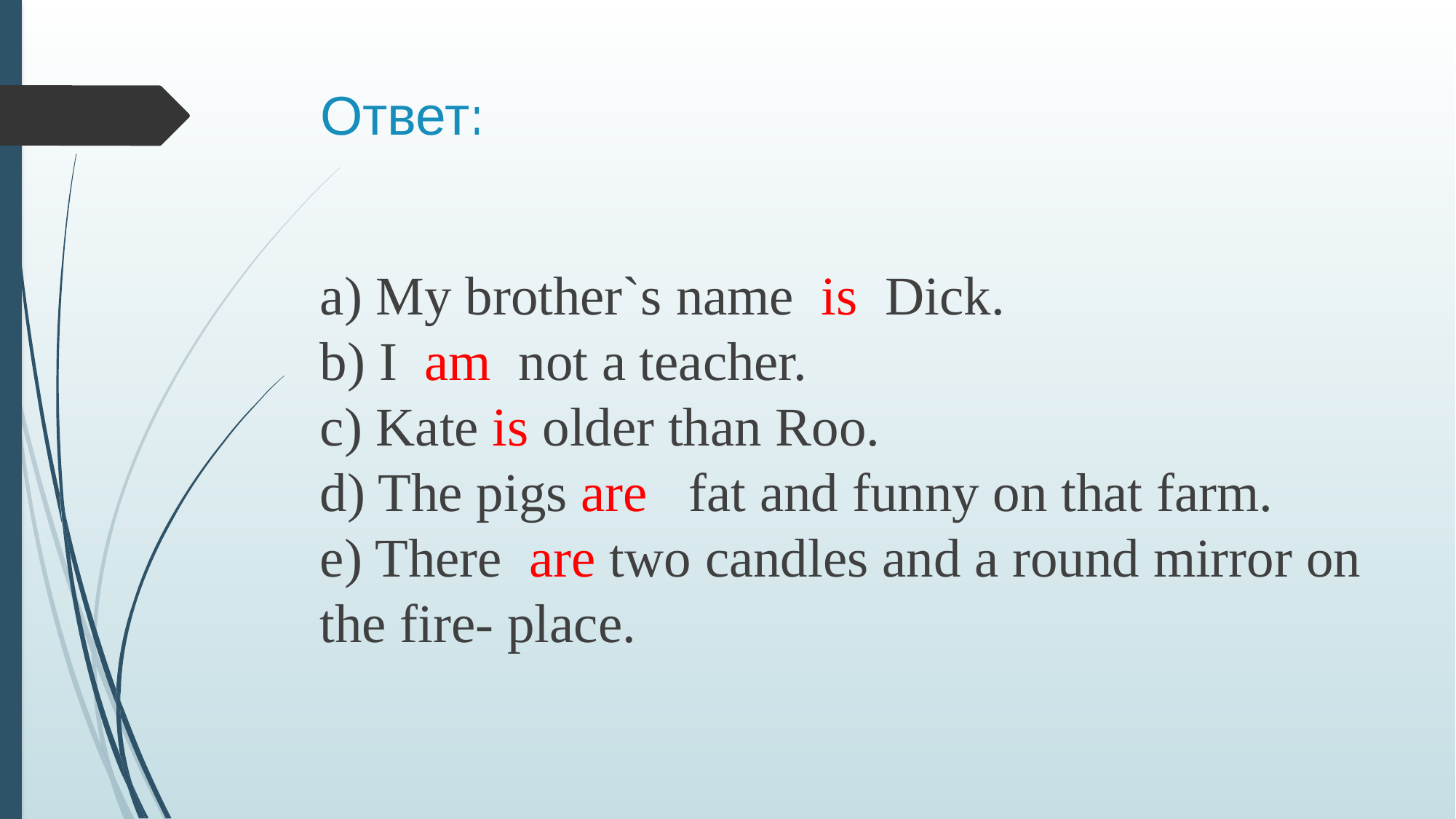

# Ответ:
a) My brother`s name  is  Dick. 
b) I  am  not a teacher. 
c) Kate is older than Roo.
d) The pigs are   fat and funny on that farm. 
e) There  are two candles and a round mirror on the fire- place.